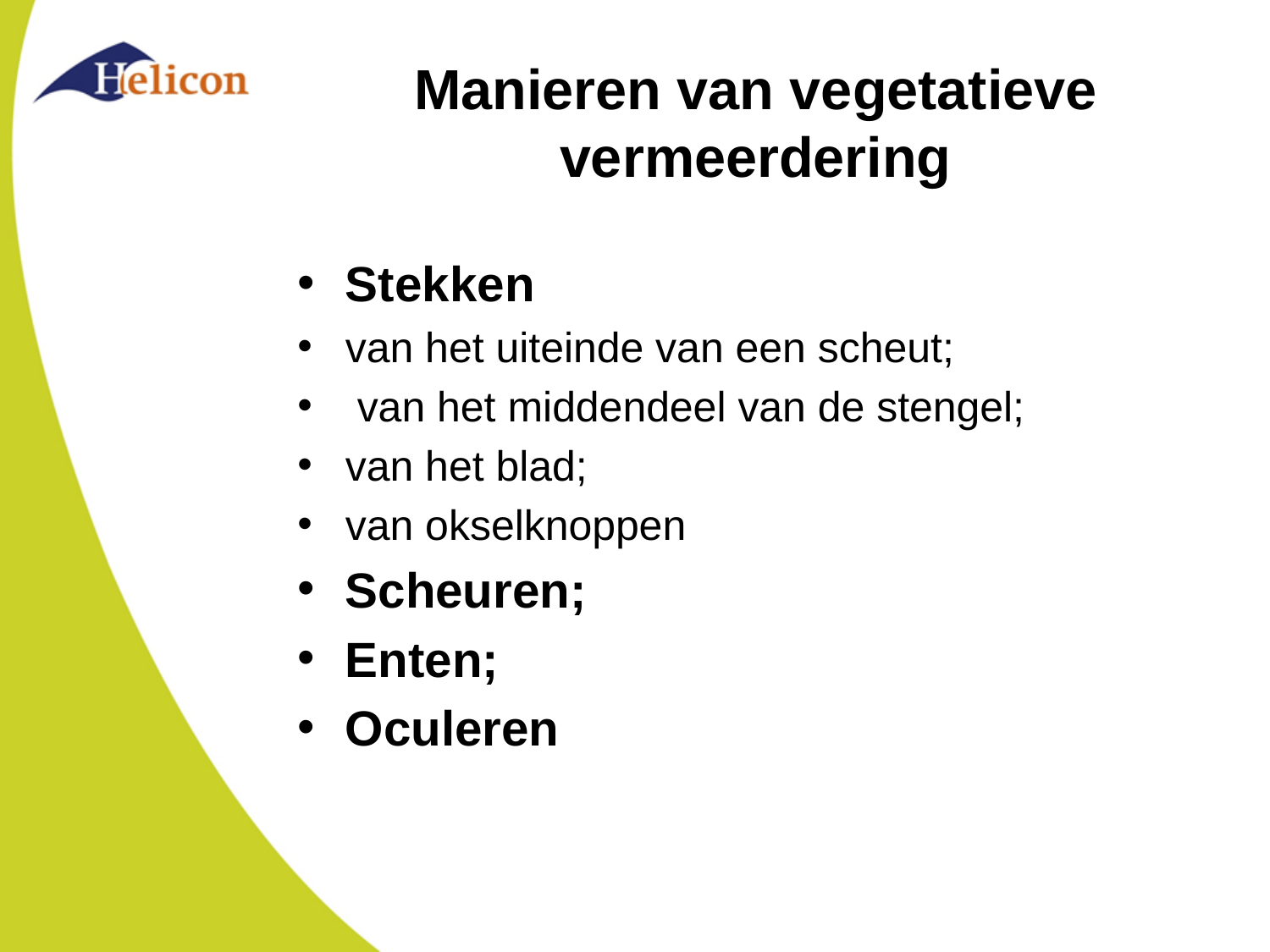

# Manieren van vegetatieve vermeerdering
Stekken
van het uiteinde van een scheut;
 van het middendeel van de stengel;
van het blad;
van okselknoppen
Scheuren;
Enten;
Oculeren